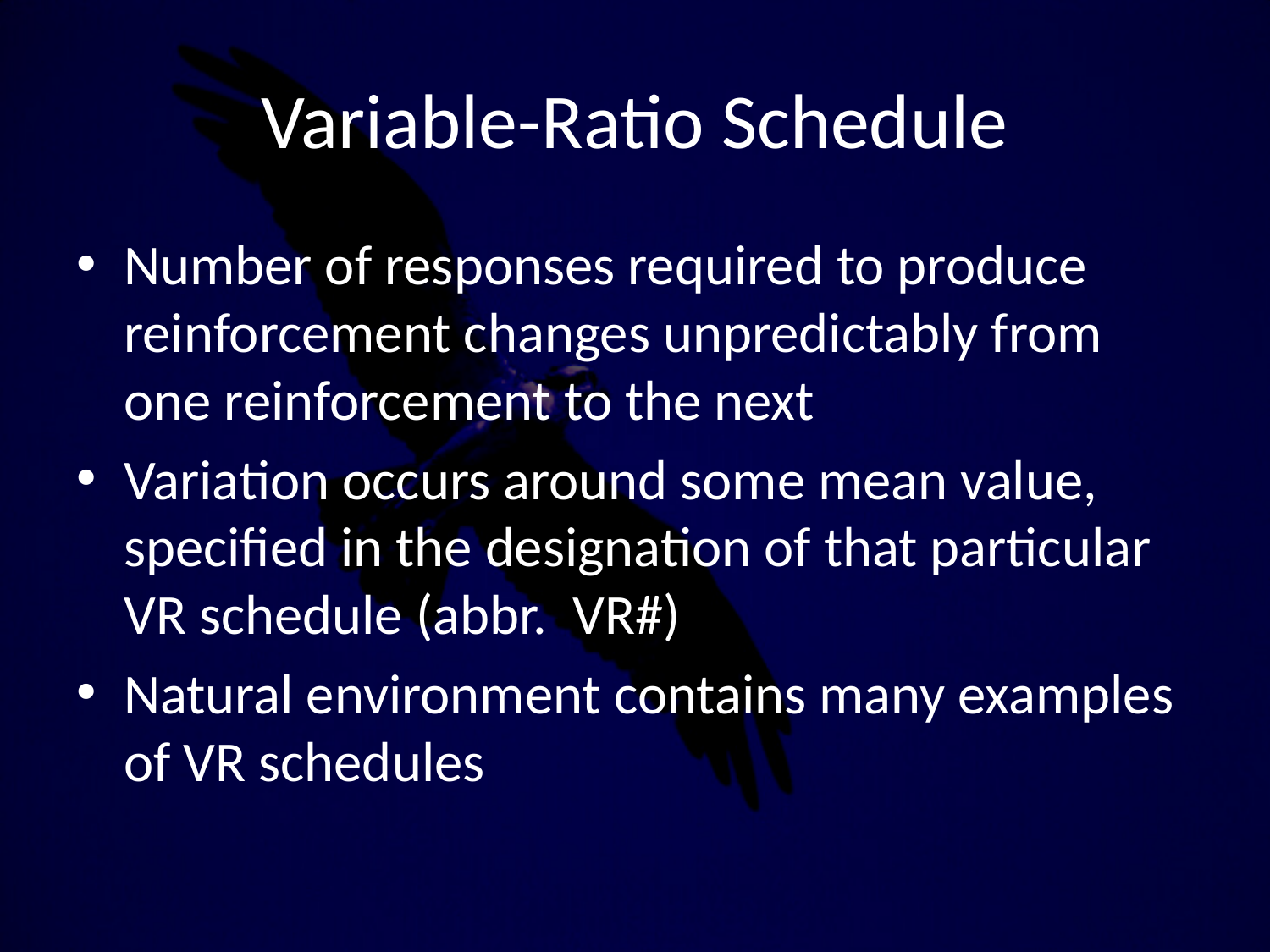

# Variable-Ratio Schedule
Number of responses required to produce reinforcement changes unpredictably from one reinforcement to the next
Variation occurs around some mean value, specified in the designation of that particular VR schedule (abbr.  VR#)
Natural environment contains many examples of VR schedules